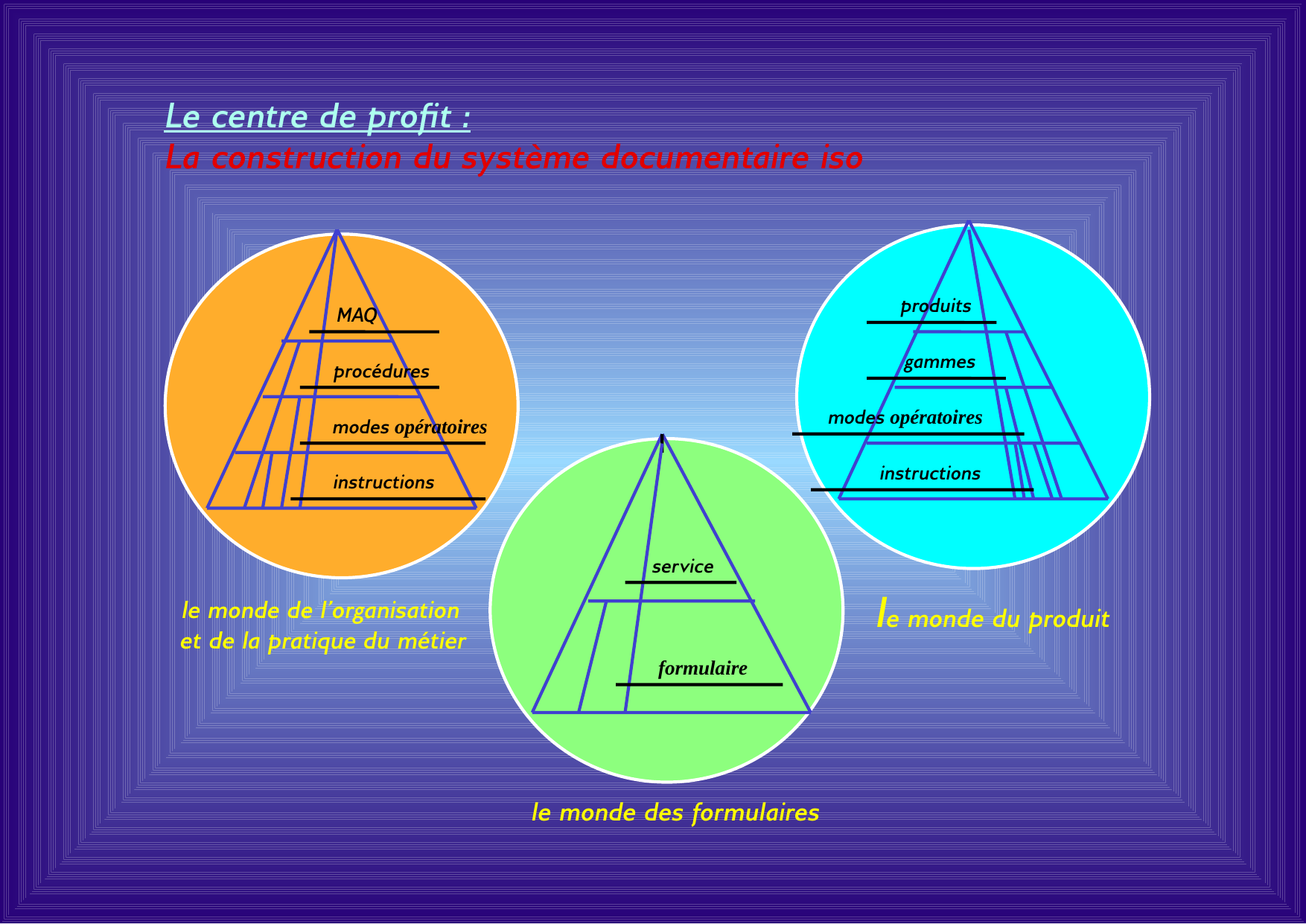

Le centre de profit :
La construction du système documentaire iso

produits

MAQ

gammes

procédures

modes opératoires

modes opératoires

instructions

instructions

service

le monde du produit

le monde de l’organisation

et de la pratique du métier

 formulaire

le monde des formulaires